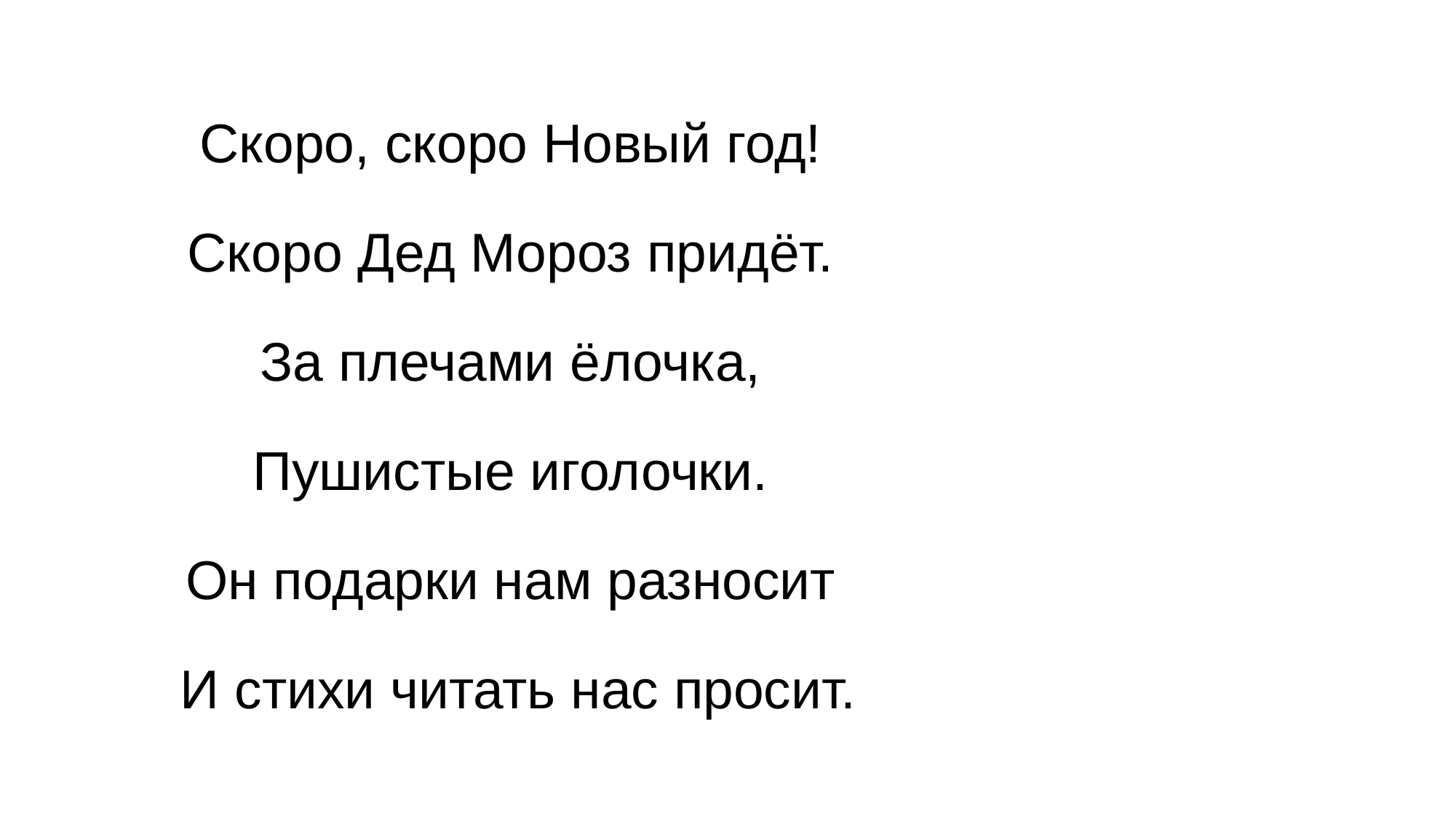

Скоро, скоро Новый год!
Скоро Дед Мороз придёт.
За плечами ёлочка,
Пушистые иголочки.
Он подарки нам разносит
И стихи читать нас просит.